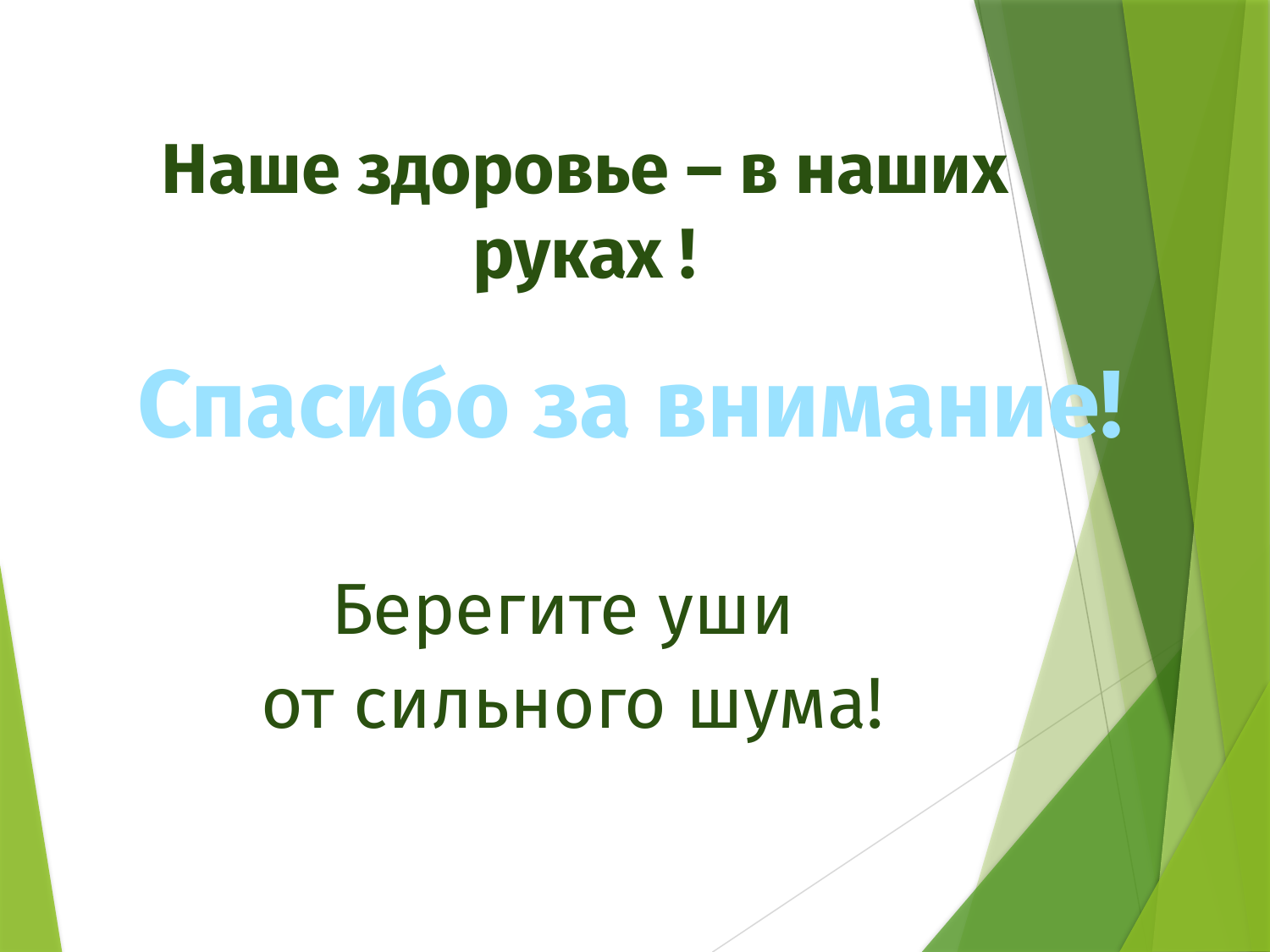

# Наше здоровье – в наших руках !
Спасибо за внимание!
Берегите уши
 от сильного шума!